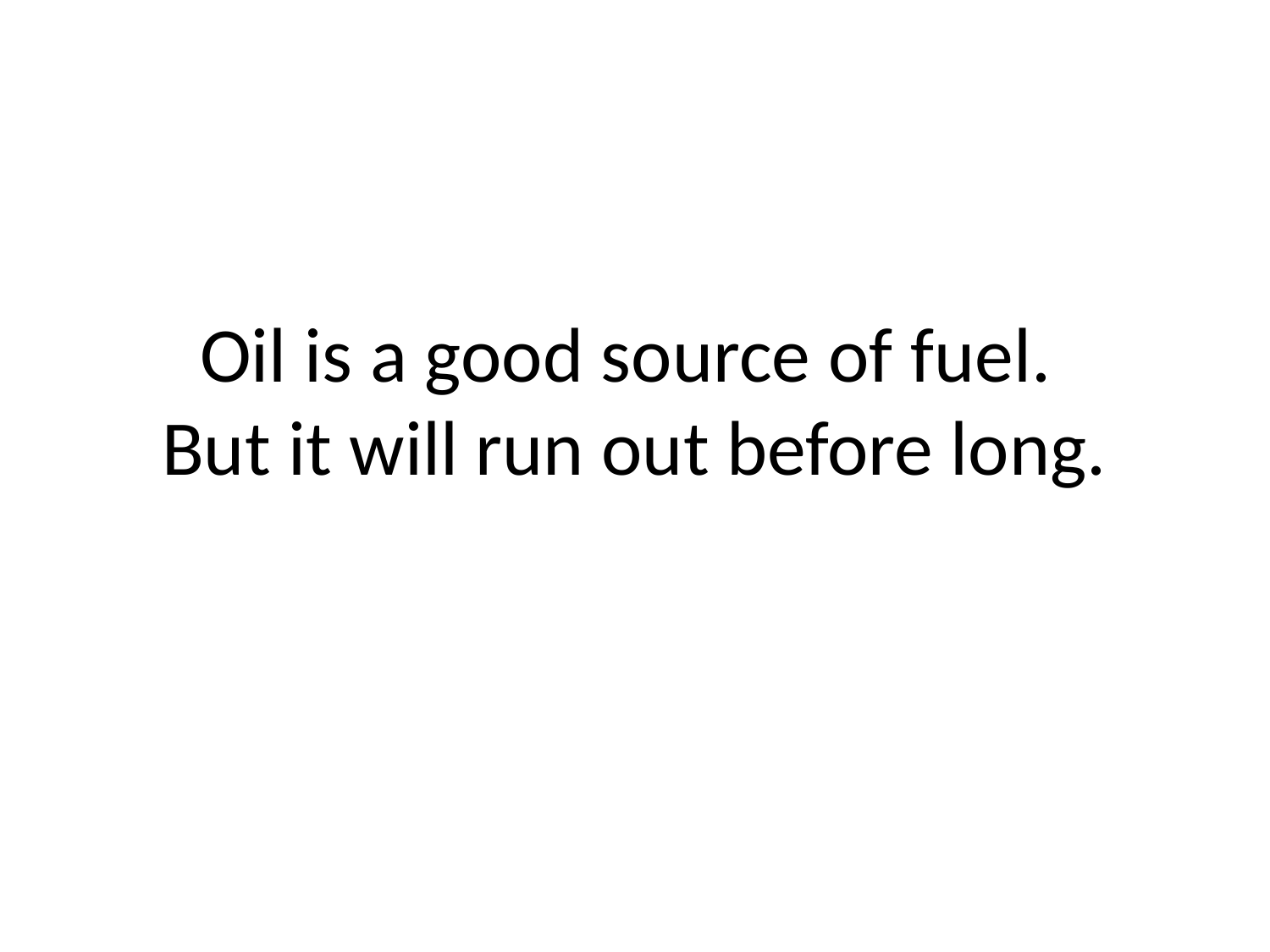

# Oil is a good source of fuel. But it will run out before long.